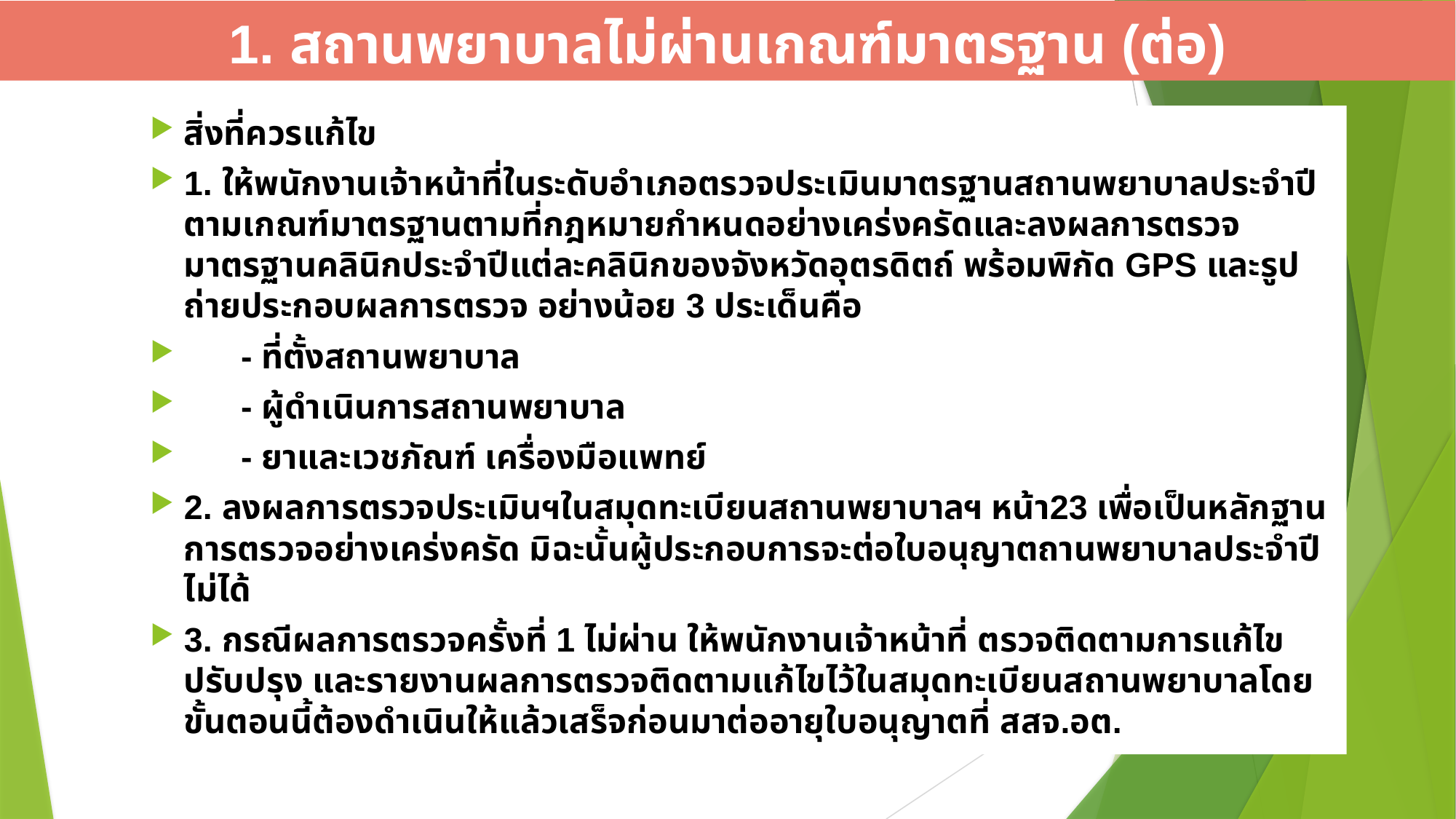

1. สถานพยาบาลไม่ผ่านเกณฑ์มาตรฐาน (ต่อ)
สิ่งที่ควรแก้ไข
1. ให้พนักงานเจ้าหน้าที่ในระดับอำเภอตรวจประเมินมาตรฐานสถานพยาบาลประจำปี ตามเกณฑ์มาตรฐานตามที่กฎหมายกำหนดอย่างเคร่งครัดและลงผลการตรวจมาตรฐานคลินิกประจำปีแต่ละคลินิกของจังหวัดอุตรดิตถ์ พร้อมพิกัด GPS และรูปถ่ายประกอบผลการตรวจ อย่างน้อย 3 ประเด็นคือ
      - ที่ตั้งสถานพยาบาล
      - ผู้ดำเนินการสถานพยาบาล
      - ยาและเวชภัณฑ์ เครื่องมือแพทย์
2. ลงผลการตรวจประเมินฯในสมุดทะเบียนสถานพยาบาลฯ หน้า23 เพื่อเป็นหลักฐานการตรวจอย่างเคร่งครัด มิฉะนั้นผู้ประกอบการจะต่อใบอนุญาตถานพยาบาลประจำปีไม่ได้
3. กรณีผลการตรวจครั้งที่ 1 ไม่ผ่าน ให้พนักงานเจ้าหน้าที่ ตรวจติดตามการแก้ไขปรับปรุง และรายงานผลการตรวจติดตามแก้ไขไว้ในสมุดทะเบียนสถานพยาบาลโดยขั้นตอนนี้ต้องดำเนินให้แล้วเสร็จก่อนมาต่ออายุใบอนุญาตที่ สสจ.อต.